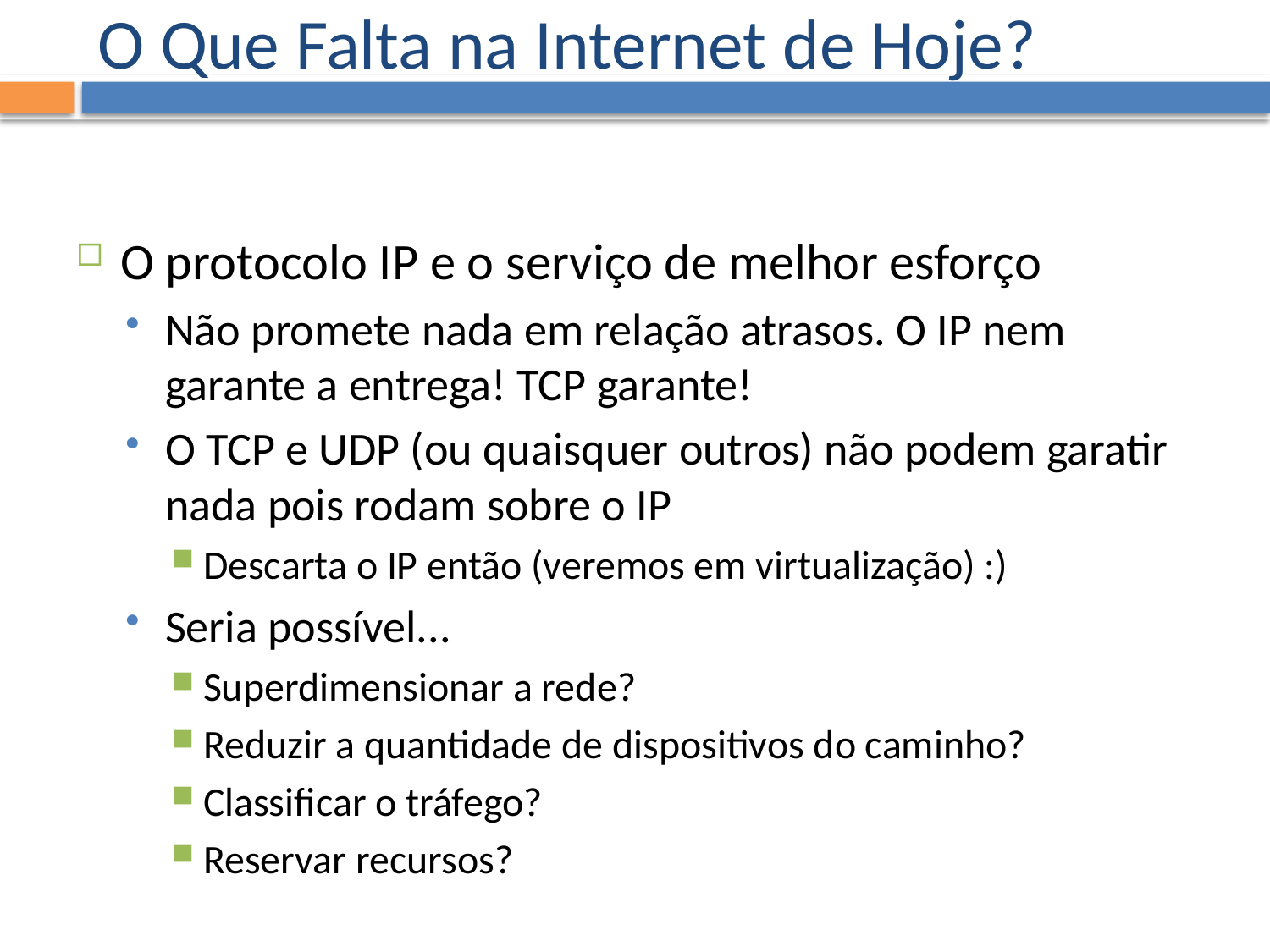

# O Que Falta na Internet de Hoje?
O protocolo IP e o serviço de melhor esforço
Não promete nada em relação atrasos. O IP nem garante a entrega! TCP garante!
O TCP e UDP (ou quaisquer outros) não podem garatir nada pois rodam sobre o IP
Descarta o IP então (veremos em virtualização) :)
Seria possível...
Superdimensionar a rede?
Reduzir a quantidade de dispositivos do caminho?
Classificar o tráfego?
Reservar recursos?